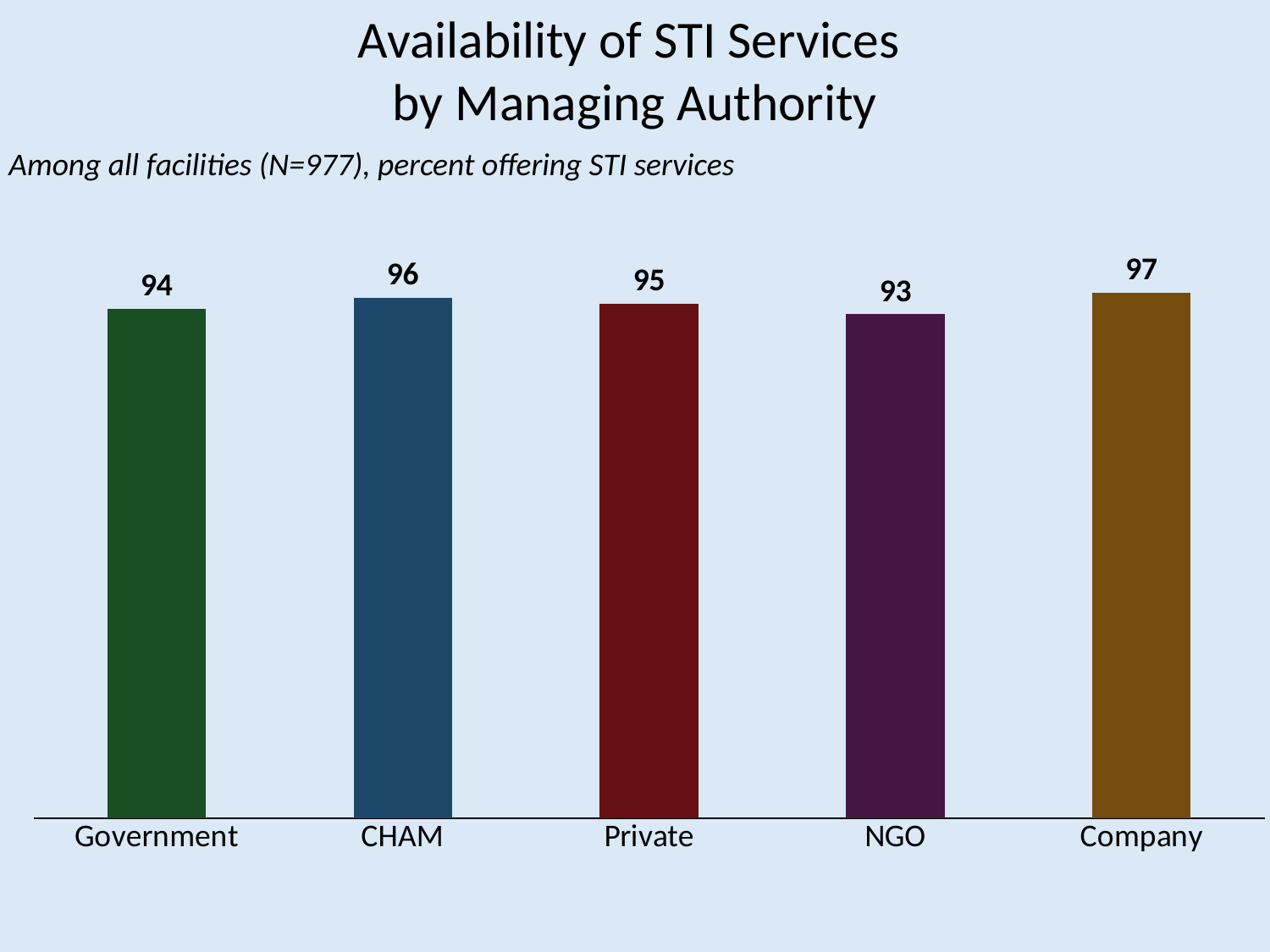

Availability of STI Services
by Managing Authority
Among all facilities (N=977), percent offering STI services

### Chart

| Category | STI |
|---|---|
| Government | 94.0 |
| CHAM | 96.0 |
| Private | 95.0 |
| NGO | 93.0 |
| Company | 97.0 |